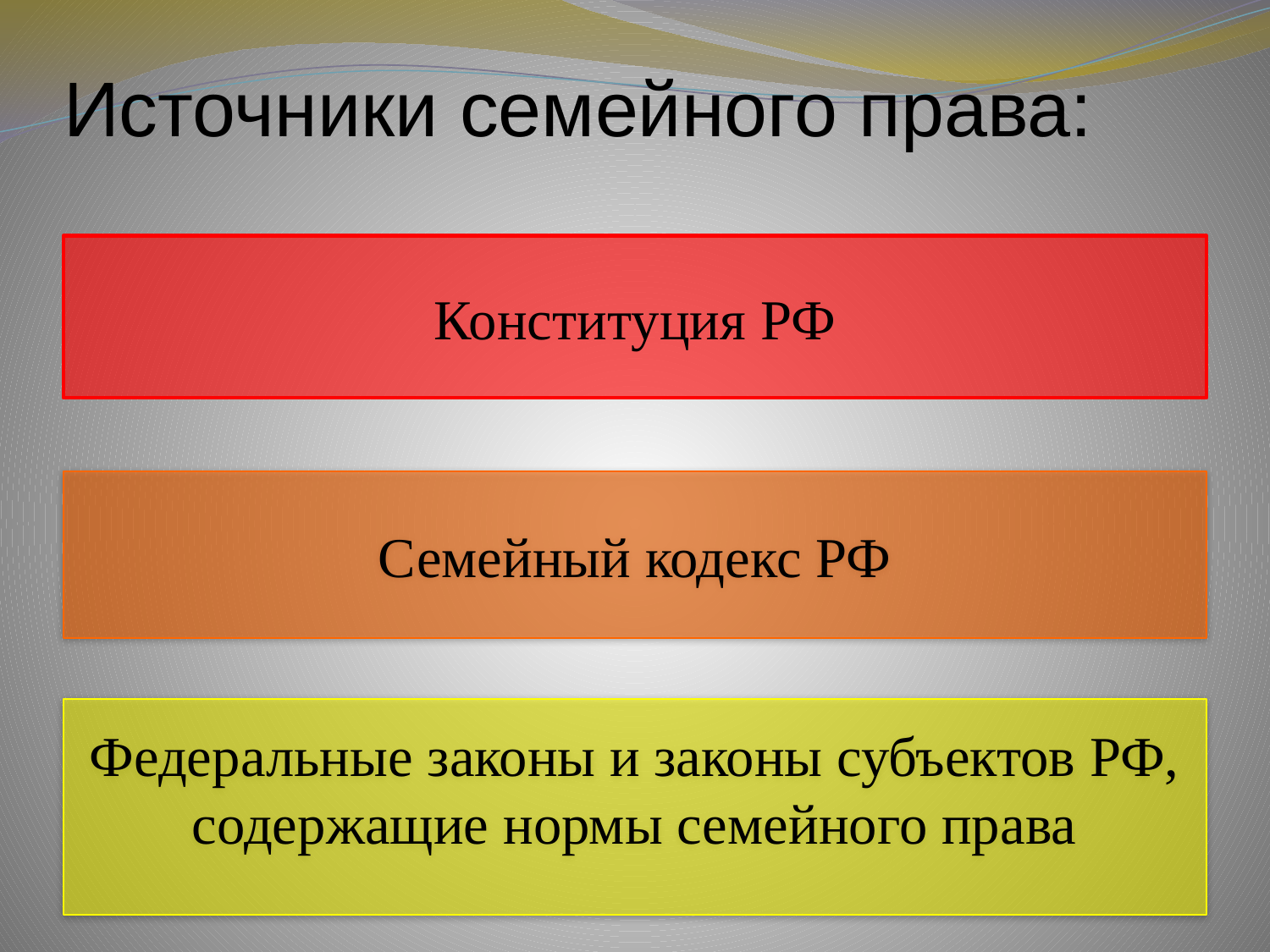

# Источники семейного права:

Конституция РФ

Семейный кодекс РФ

Федеральные законы и законы субъектов РФ, содержащие нормы семейного права